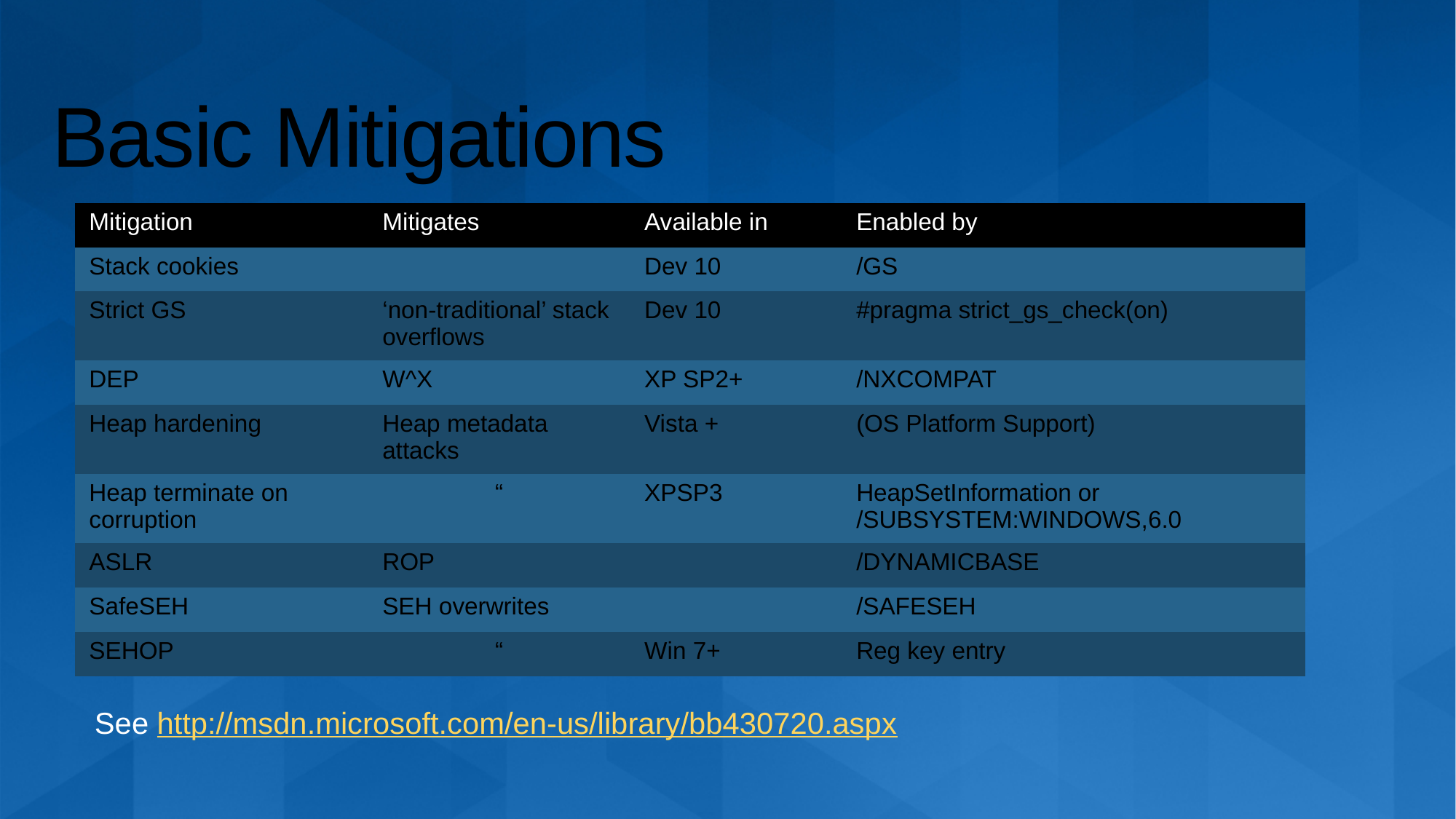

# Basic Mitigations
| Mitigation | Mitigates | Available in | Enabled by |
| --- | --- | --- | --- |
| Stack cookies |  | Dev 10 | /GS |
| Strict GS | ‘non-traditional’ stack overflows | Dev 10 | #pragma strict\_gs\_check(on) |
| DEP | W^X | XP SP2+ | /NXCOMPAT |
| Heap hardening | Heap metadata attacks | Vista + | (OS Platform Support) |
| Heap terminate on corruption | “ | XPSP3 | HeapSetInformation or /SUBSYSTEM:WINDOWS,6.0 |
| ASLR | ROP |  | /DYNAMICBASE |
| SafeSEH | SEH overwrites |  | /SAFESEH |
| SEHOP | “ | Win 7+ | Reg key entry |
See http://msdn.microsoft.com/en-us/library/bb430720.aspx